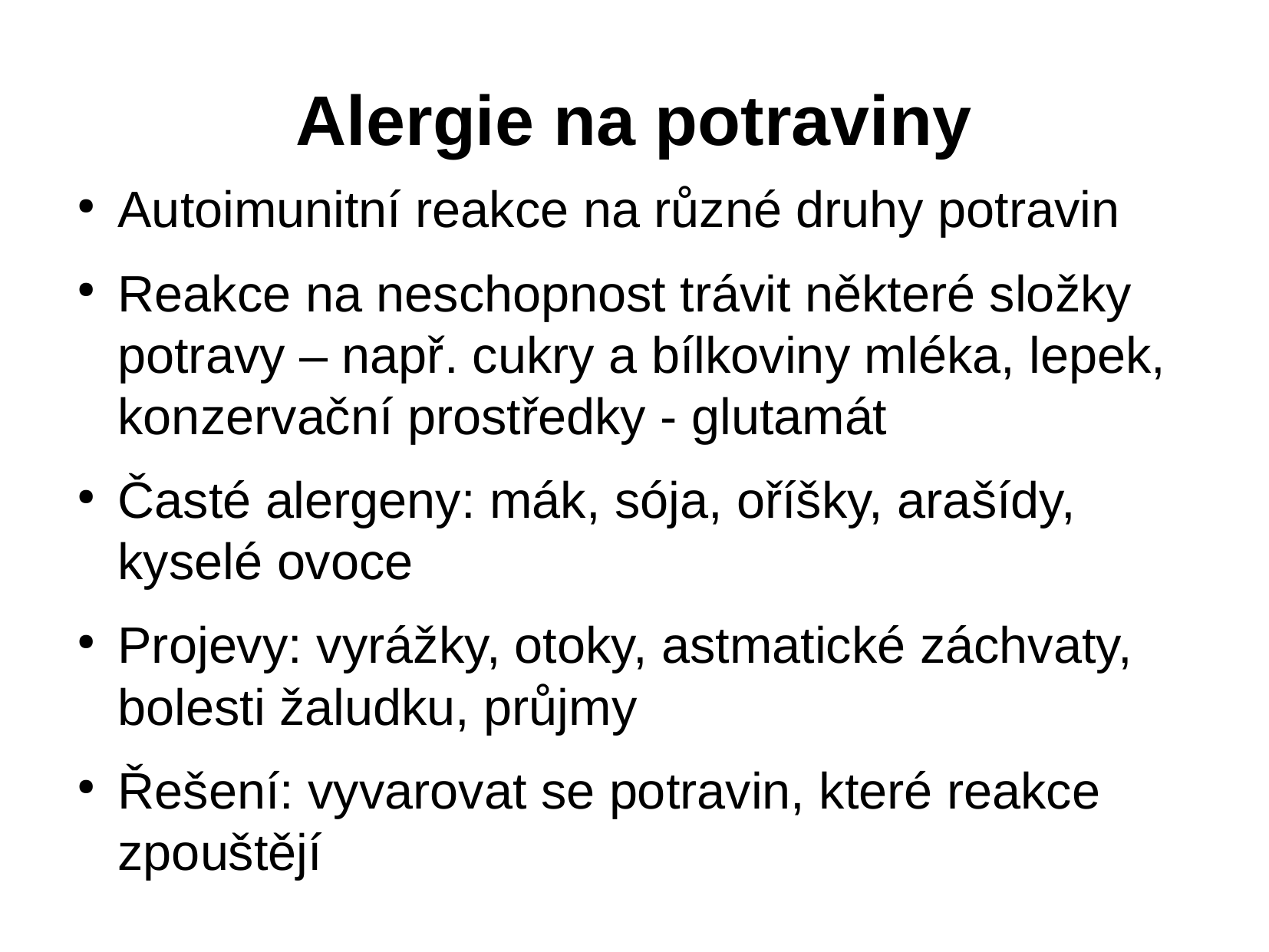

# Alergie na potraviny
Autoimunitní reakce na různé druhy potravin
Reakce na neschopnost trávit některé složky potravy – např. cukry a bílkoviny mléka, lepek, konzervační prostředky - glutamát
Časté alergeny: mák, sója, oříšky, arašídy, kyselé ovoce
Projevy: vyrážky, otoky, astmatické záchvaty, bolesti žaludku, průjmy
Řešení: vyvarovat se potravin, které reakce zpouštějí